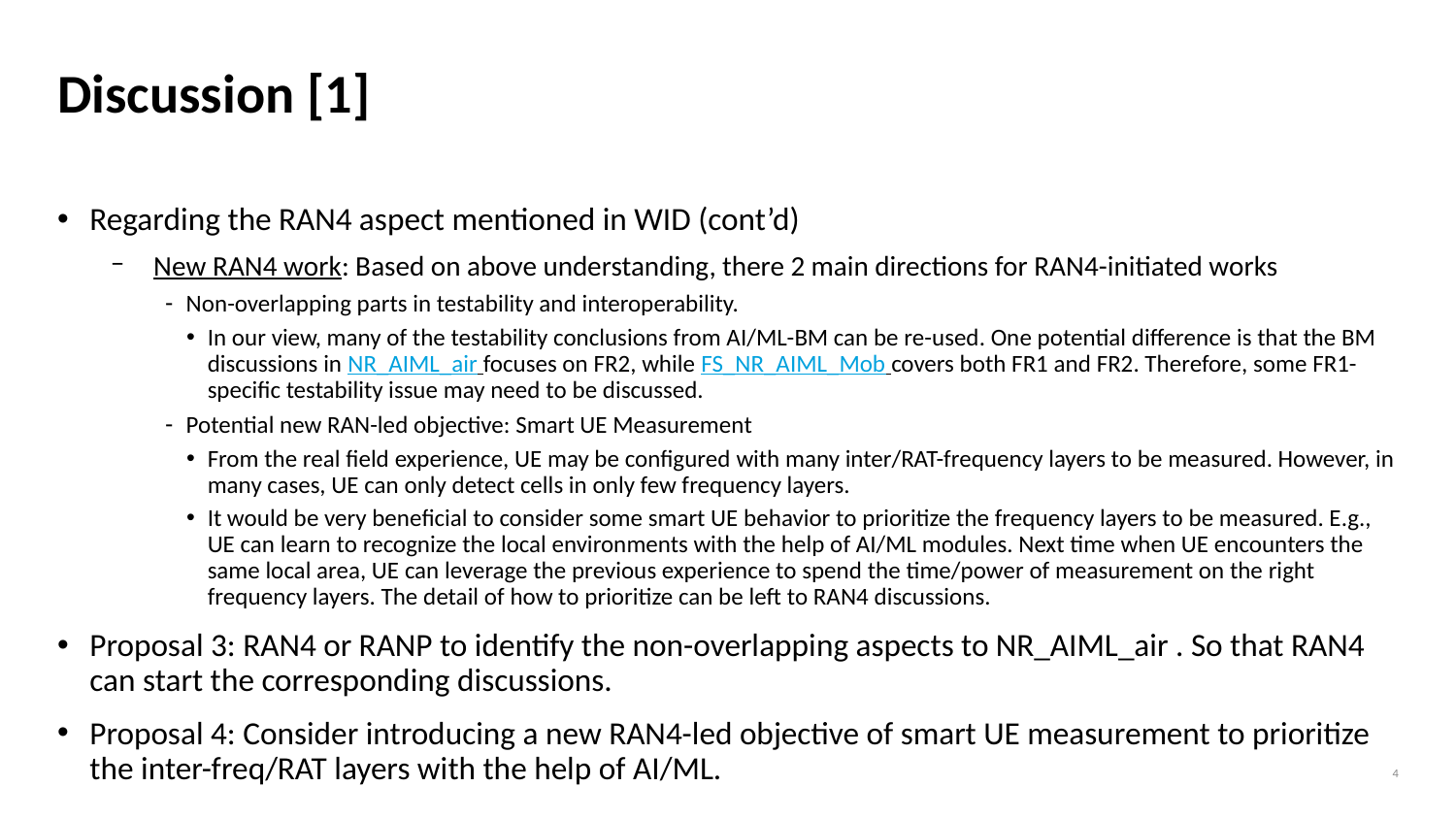

# Discussion [1]
Regarding the RAN4 aspect mentioned in WID (cont’d)
New RAN4 work: Based on above understanding, there 2 main directions for RAN4-initiated works
Non-overlapping parts in testability and interoperability.
In our view, many of the testability conclusions from AI/ML-BM can be re-used. One potential difference is that the BM discussions in NR_AIML_air focuses on FR2, while FS_NR_AIML_Mob covers both FR1 and FR2. Therefore, some FR1-specific testability issue may need to be discussed.
Potential new RAN-led objective: Smart UE Measurement
From the real field experience, UE may be configured with many inter/RAT-frequency layers to be measured. However, in many cases, UE can only detect cells in only few frequency layers.
It would be very beneficial to consider some smart UE behavior to prioritize the frequency layers to be measured. E.g., UE can learn to recognize the local environments with the help of AI/ML modules. Next time when UE encounters the same local area, UE can leverage the previous experience to spend the time/power of measurement on the right frequency layers. The detail of how to prioritize can be left to RAN4 discussions.
Proposal 3: RAN4 or RANP to identify the non-overlapping aspects to NR_AIML_air . So that RAN4 can start the corresponding discussions.
Proposal 4: Consider introducing a new RAN4-led objective of smart UE measurement to prioritize the inter-freq/RAT layers with the help of AI/ML.

4